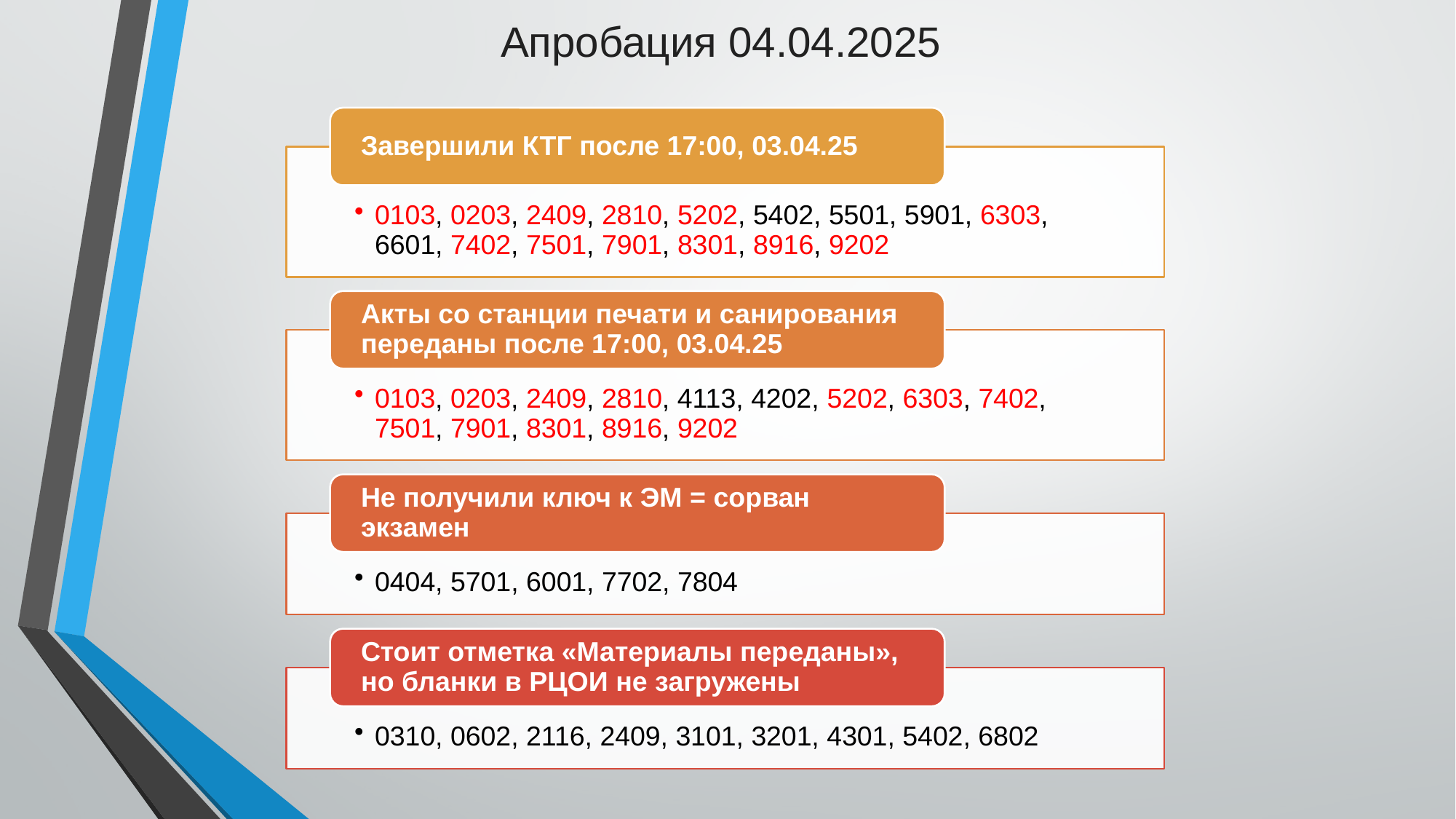

# Апробация 04.04.2025
0103, 0203, 2409, 2810, 5202, 5402, 5501, 5901, 6303, 6601, 7402, 7501, 7901, 8301, 8916, 9202
Завершили КТГ после 17:00, 03.04.25
0103, 0203, 2409, 2810, 4113, 4202, 5202, 6303, 7402, 7501, 7901, 8301, 8916, 9202
Акты со станции печати и санирования переданы после 17:00, 03.04.25
0404, 5701, 6001, 7702, 7804
Не получили ключ к ЭМ = сорван экзамен
0310, 0602, 2116, 2409, 3101, 3201, 4301, 5402, 6802
Стоит отметка «Материалы переданы»,
но бланки в РЦОИ не загружены